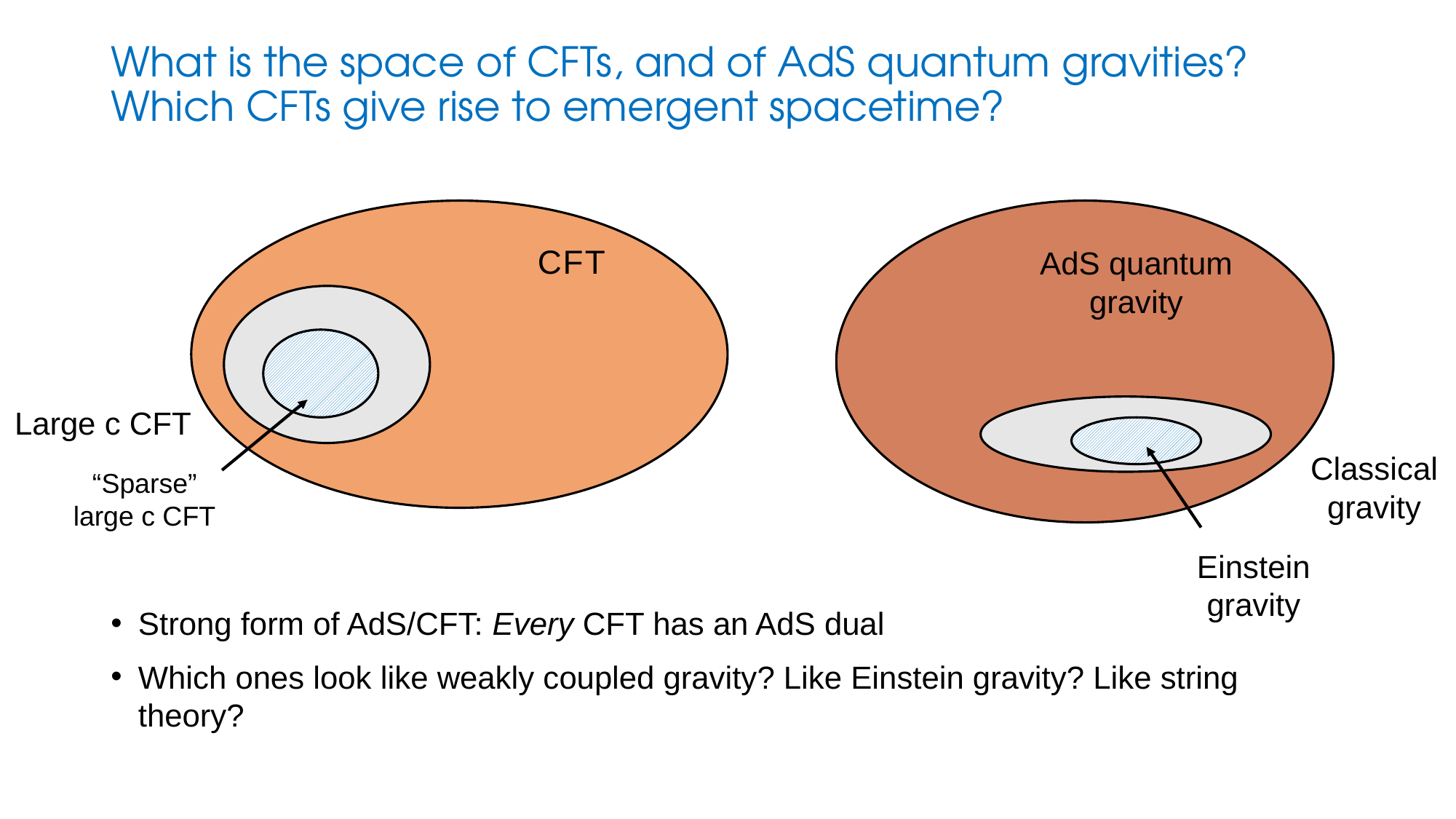

What is the space of CFTs, and of AdS quantum gravities? Which CFTs give rise to emergent spacetime?
#

AdS quantum gravity

CFT

Large c CFT

Classical gravity
“Sparse” large c CFT
Einstein gravity
Strong form of AdS/CFT: Every CFT has an AdS dual
Which ones look like weakly coupled gravity? Like Einstein gravity? Like string theory?